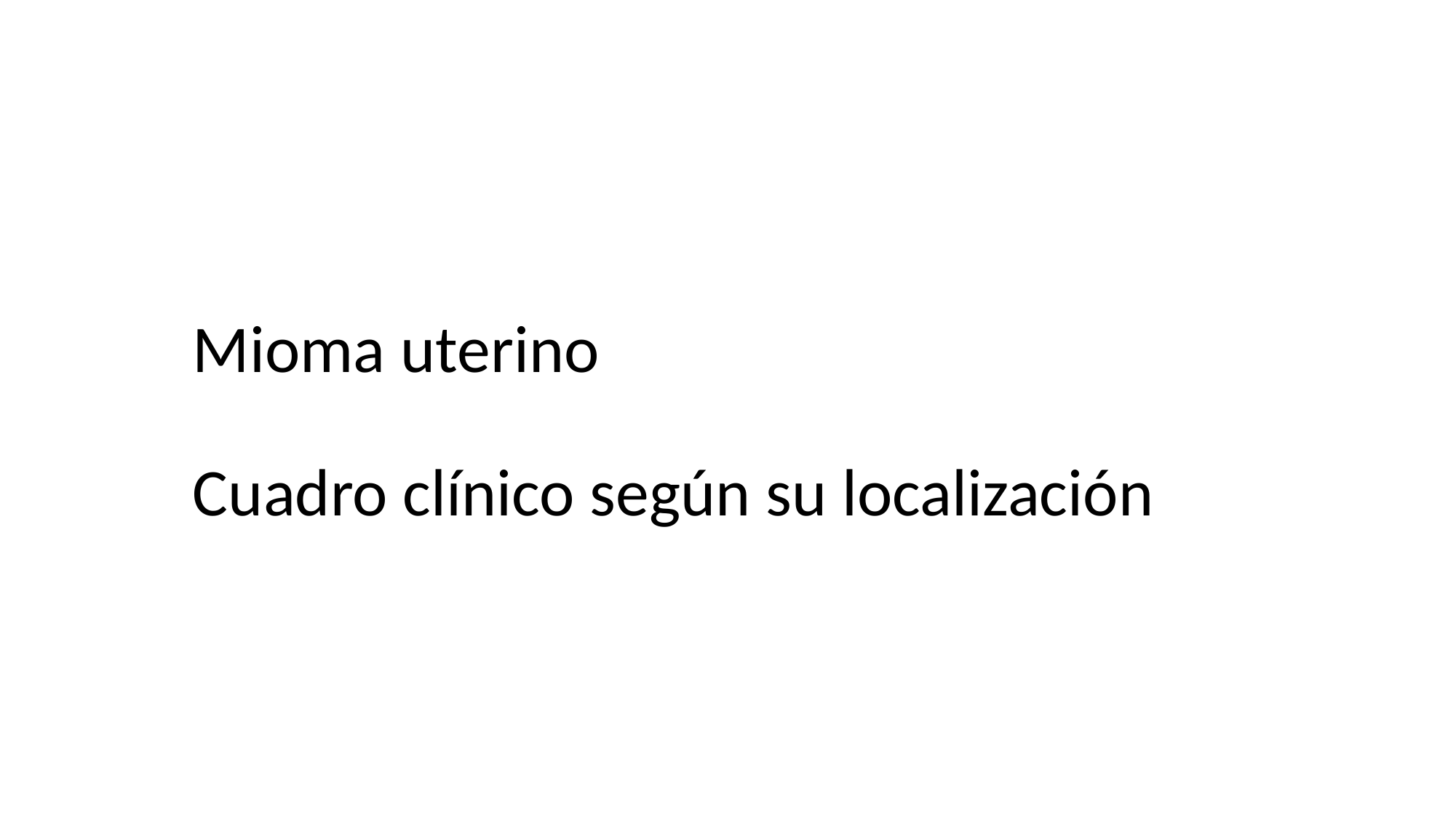

# Mioma uterino Cuadro clínico según su localización